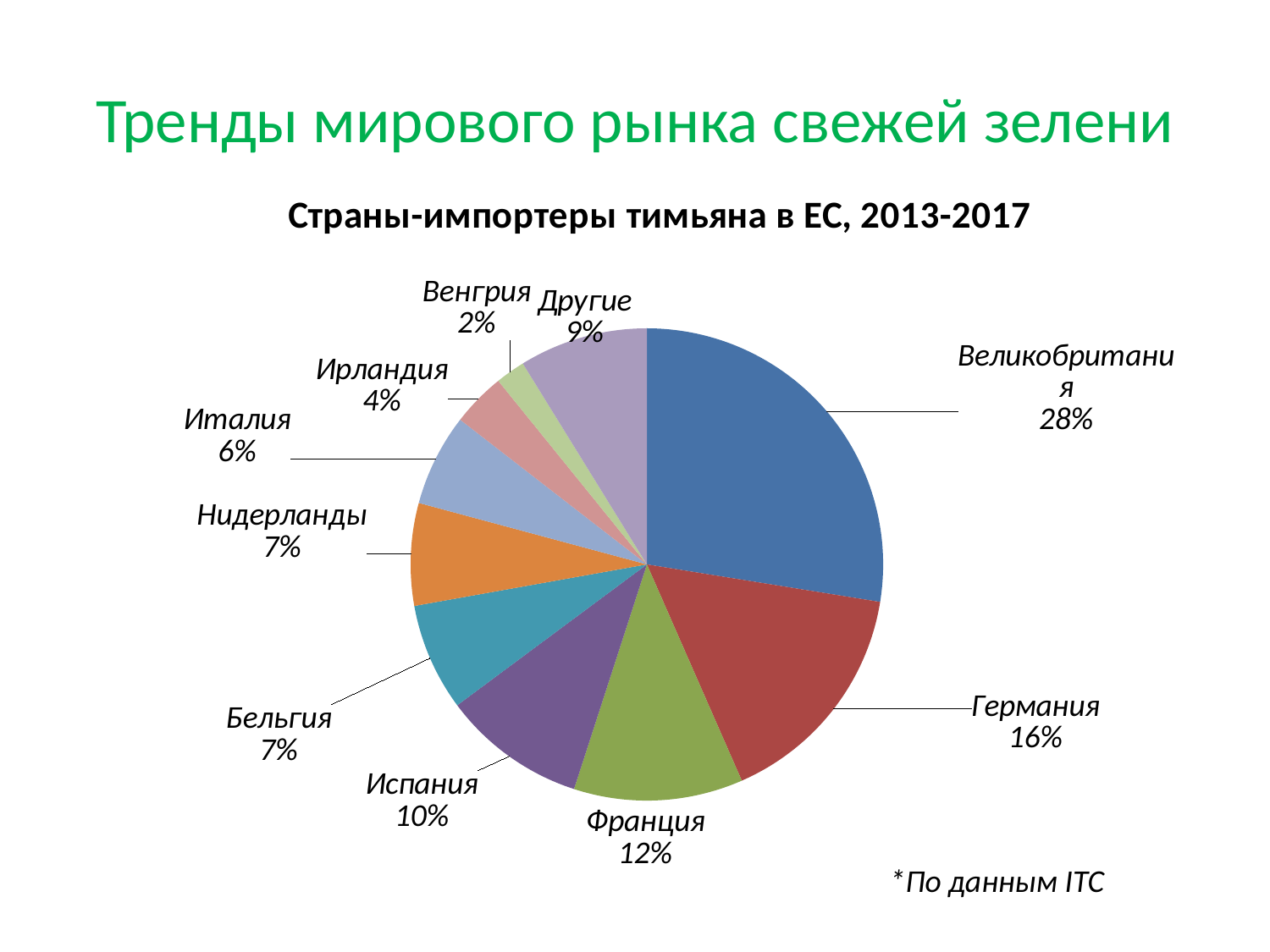

# Тренды мирового рынка свежей зелени

### Chart: Страны-импортеры тимьяна в ЕС, 2013-2017

| Category | Продажи |
|---|---|
| Великобритания | 0.2753858816170068 |
| Германия | 0.15879612018961403 |
| Франция | 0.11572396273108737 |
| Испания | 0.09838102375703003 |
| Бельгия | 0.07353851029591728 |
| Нидерланды | 0.07012408447397793 |
| Италия | 0.06302610594376602 |
| Ирландия | 0.03676865675577113 |
| Венгрия | 0.020233135840225097 |
| Другие | 0.08802251839560446 |
*По данным ITC